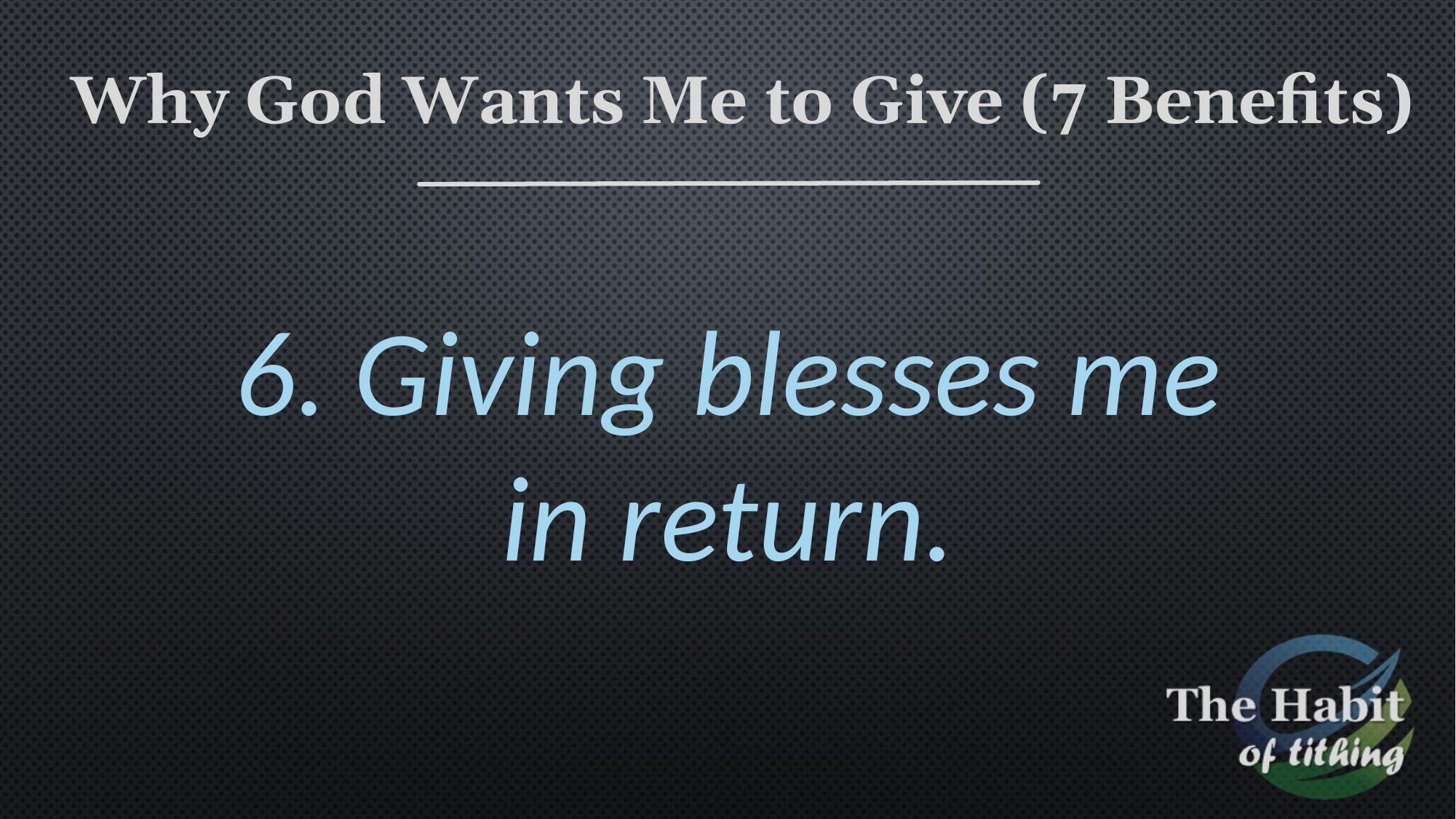

Why God Wants Me to Give (7 Benefits)
6. Giving blesses me in return.